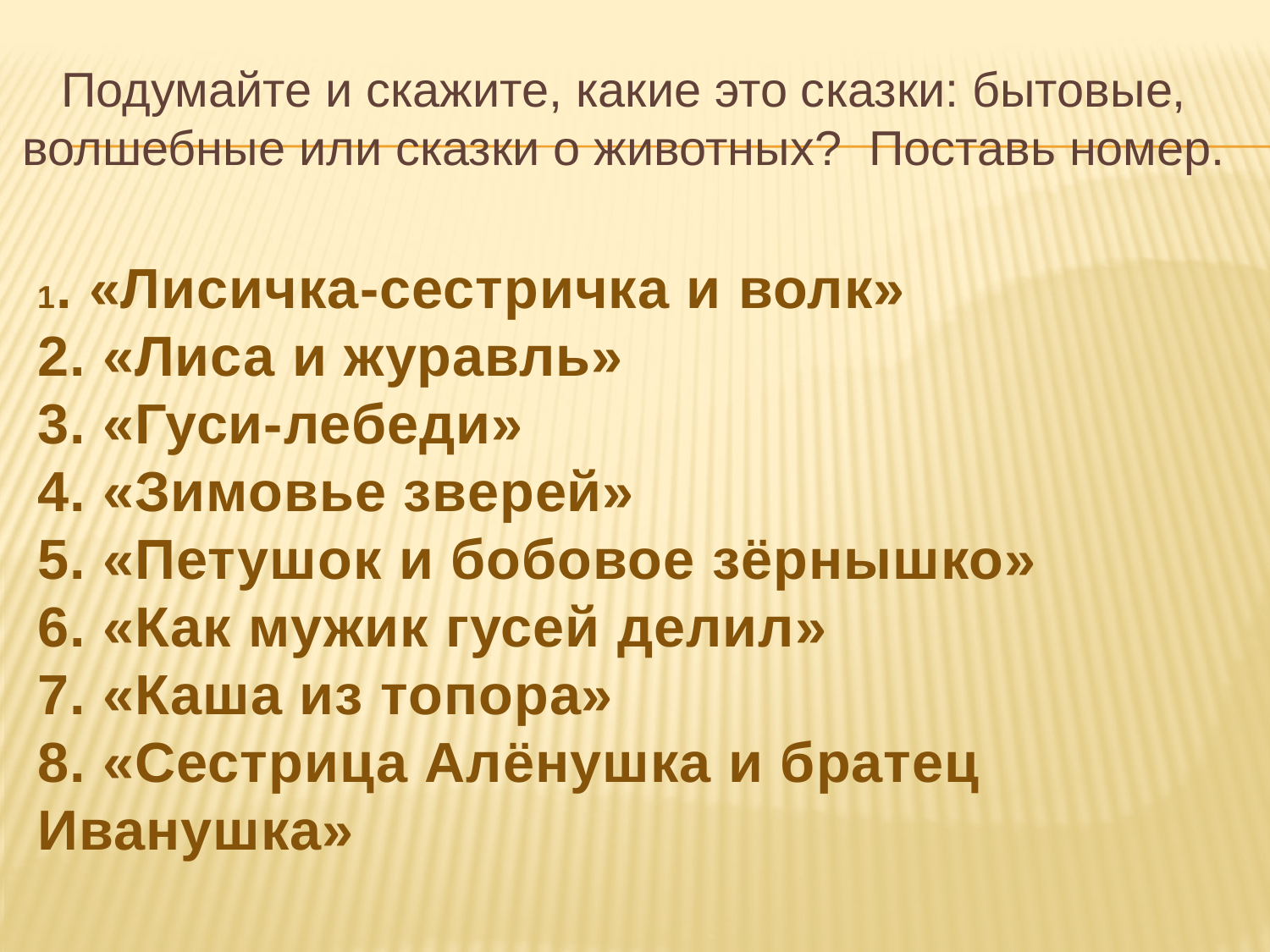

# Подумайте и скажите, какие это сказки: бытовые, волшебные или сказки о животных?  Поставь номер.

1. «Лисичка-сестричка и волк»
2. «Лиса и журавль»
3. «Гуси-лебеди»
4. «Зимовье зверей»
5. «Петушок и бобовое зёрнышко»
6. «Как мужик гусей делил»
7. «Каша из топора»
8. «Сестрица Алёнушка и братец Иванушка»